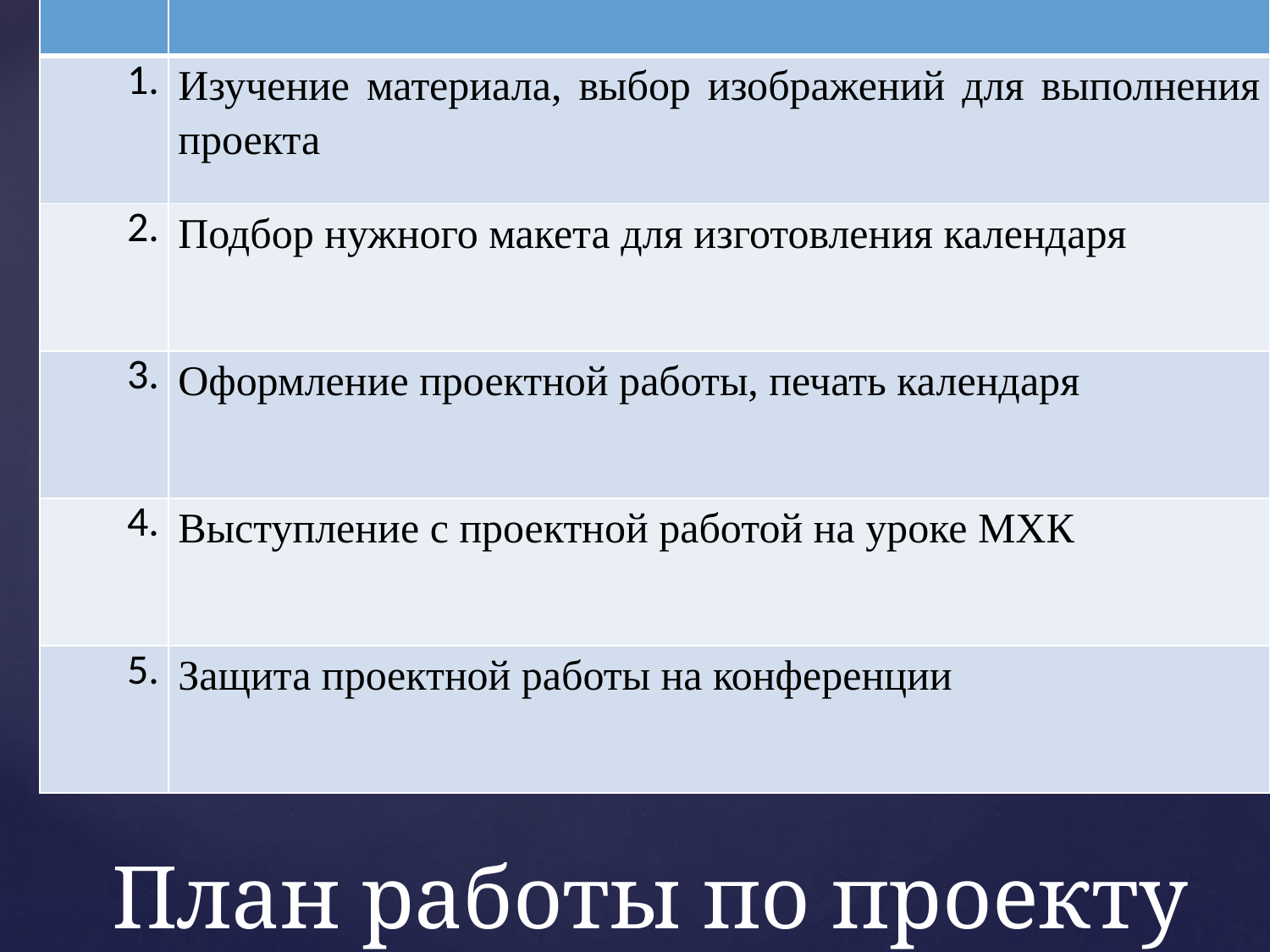

| № | План работы |
| --- | --- |
| 1. | Изучение материала, выбор изображений для выполнения проекта |
| 2. | Подбор нужного макета для изготовления календаря |
| 3. | Оформление проектной работы, печать календаря |
| 4. | Выступление с проектной работой на уроке МХК |
| 5. | Защита проектной работы на конференции |
# План работы по проекту